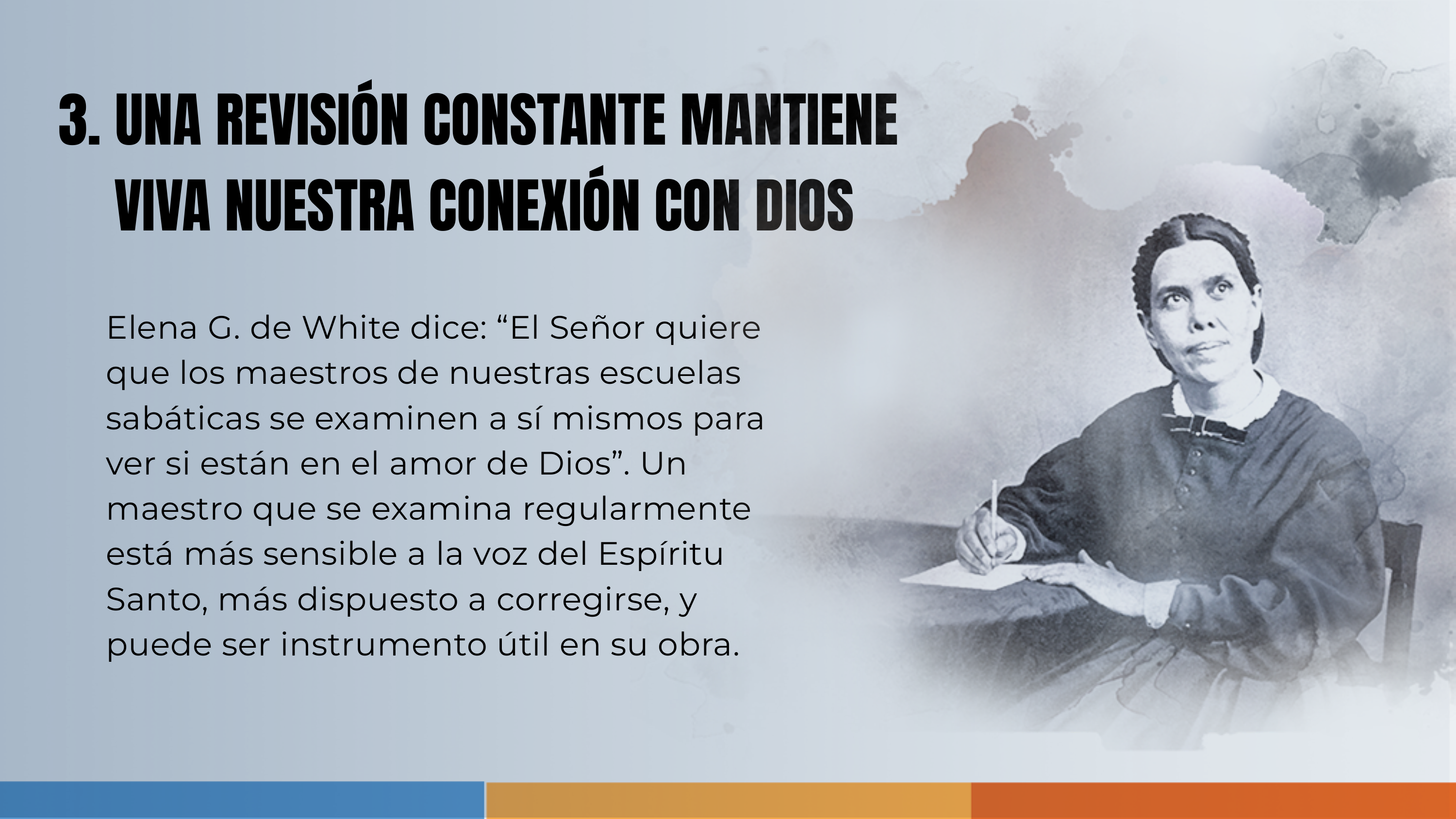

3. UNA REVISIÓN CONSTANTE MANTIENE
    VIVA NUESTRA CONEXIÓN CON DIOS
Elena G. de White dice: “El Señor quiere que los maestros de nuestras escuelas sabáticas se examinen a sí mismos para ver si están en el amor de Dios”. Un maestro que se examina regularmente está más sensible a la voz del Espíritu Santo, más dispuesto a corregirse, y puede ser instrumento útil en su obra.